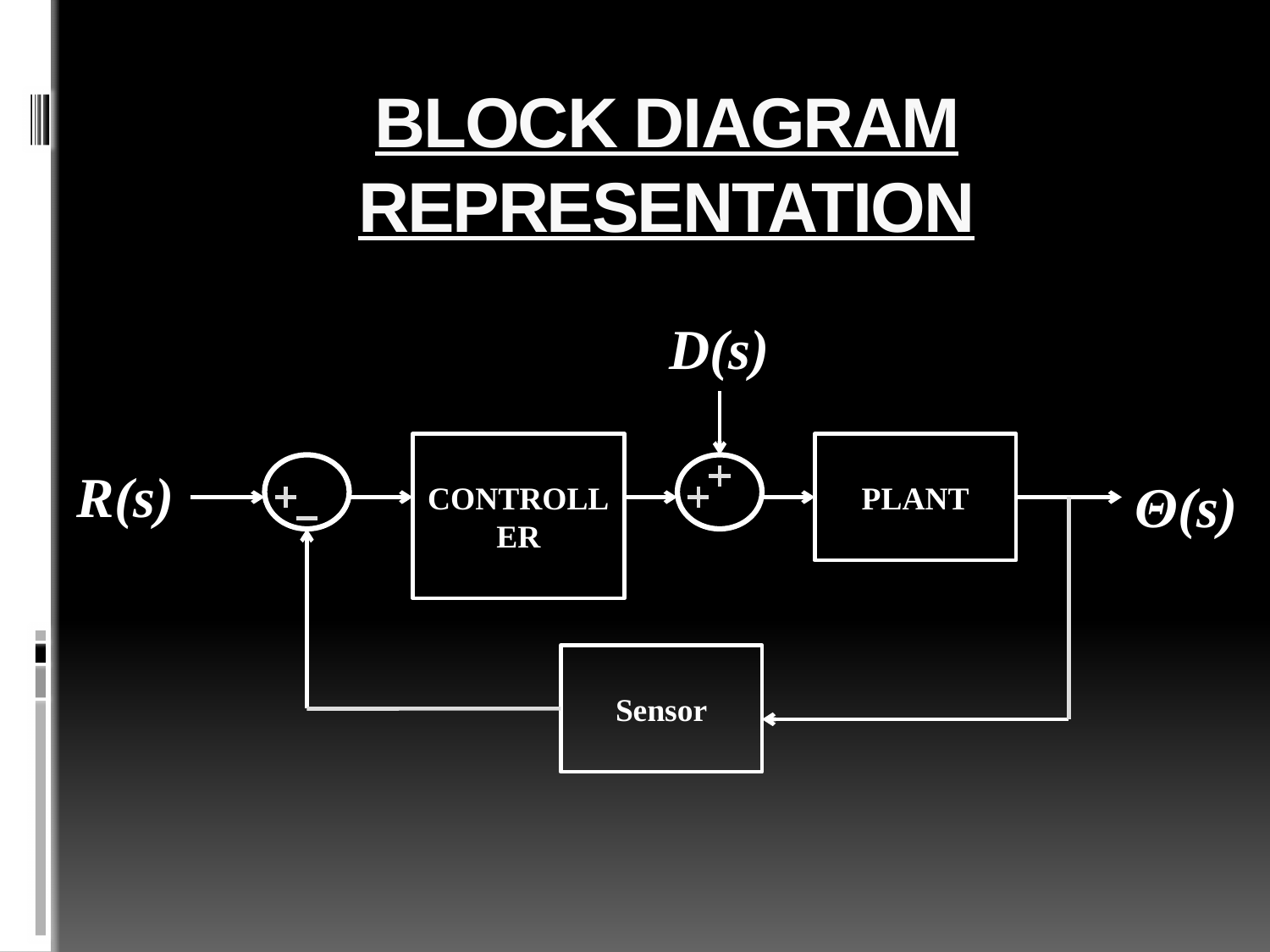

# Block Diagram Representation
D(s)

Controller

Plant

R(s)

Θ(s)

Sensor